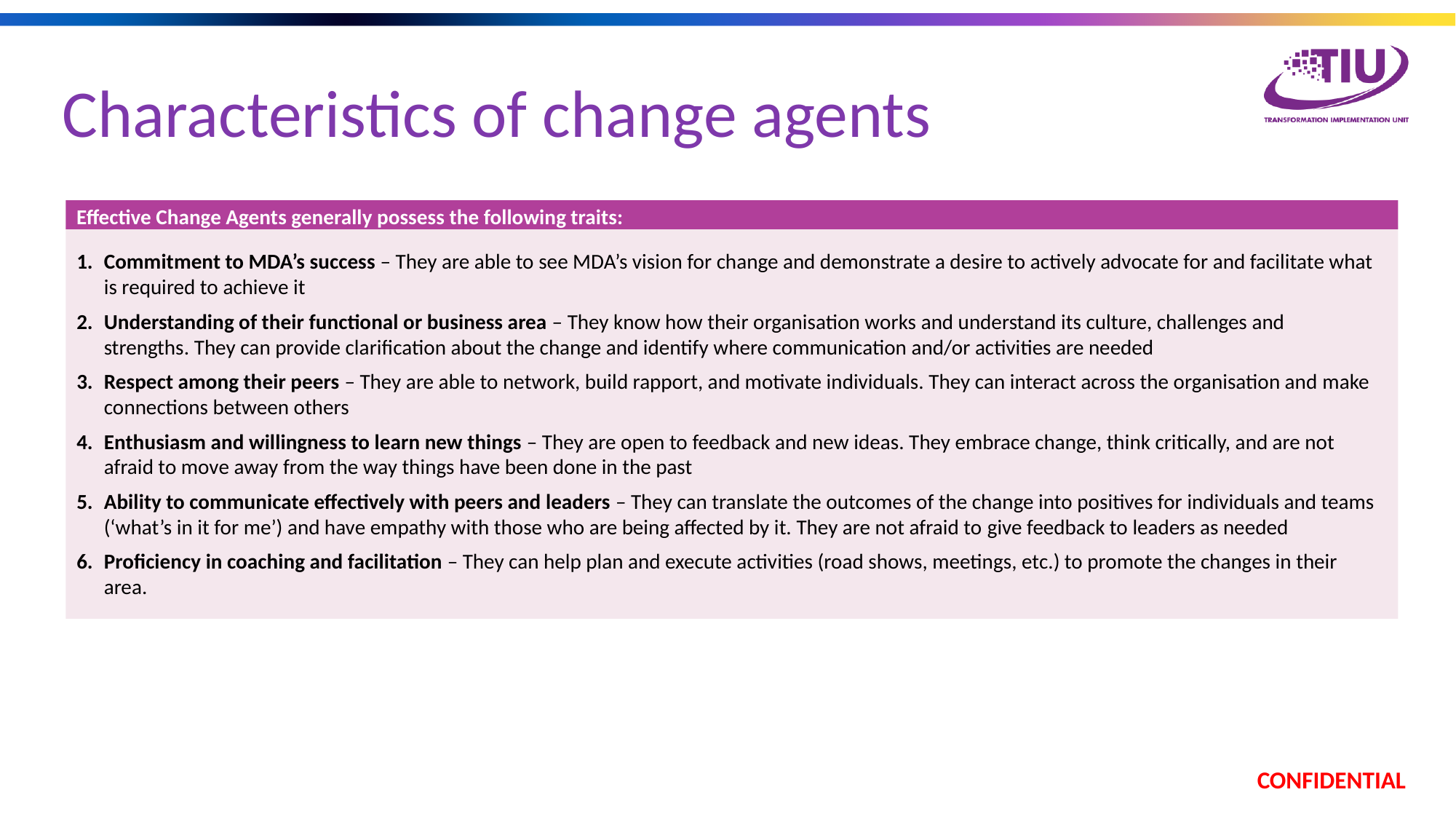

Characteristics of change agents
Effective Change Agents generally possess the following traits:
Commitment to MDA’s success – They are able to see MDA’s vision for change and demonstrate a desire to actively advocate for and facilitate what is required to achieve it
Understanding of their functional or business area – They know how their organisation works and understand its culture, challenges and strengths. They can provide clarification about the change and identify where communication and/or activities are needed
Respect among their peers – They are able to network, build rapport, and motivate individuals. They can interact across the organisation and make connections between others
Enthusiasm and willingness to learn new things – They are open to feedback and new ideas. They embrace change, think critically, and are not afraid to move away from the way things have been done in the past
Ability to communicate effectively with peers and leaders – They can translate the outcomes of the change into positives for individuals and teams (‘what’s in it for me’) and have empathy with those who are being affected by it. They are not afraid to give feedback to leaders as needed
Proficiency in coaching and facilitation – They can help plan and execute activities (road shows, meetings, etc.) to promote the changes in their area.
CONFIDENTIAL